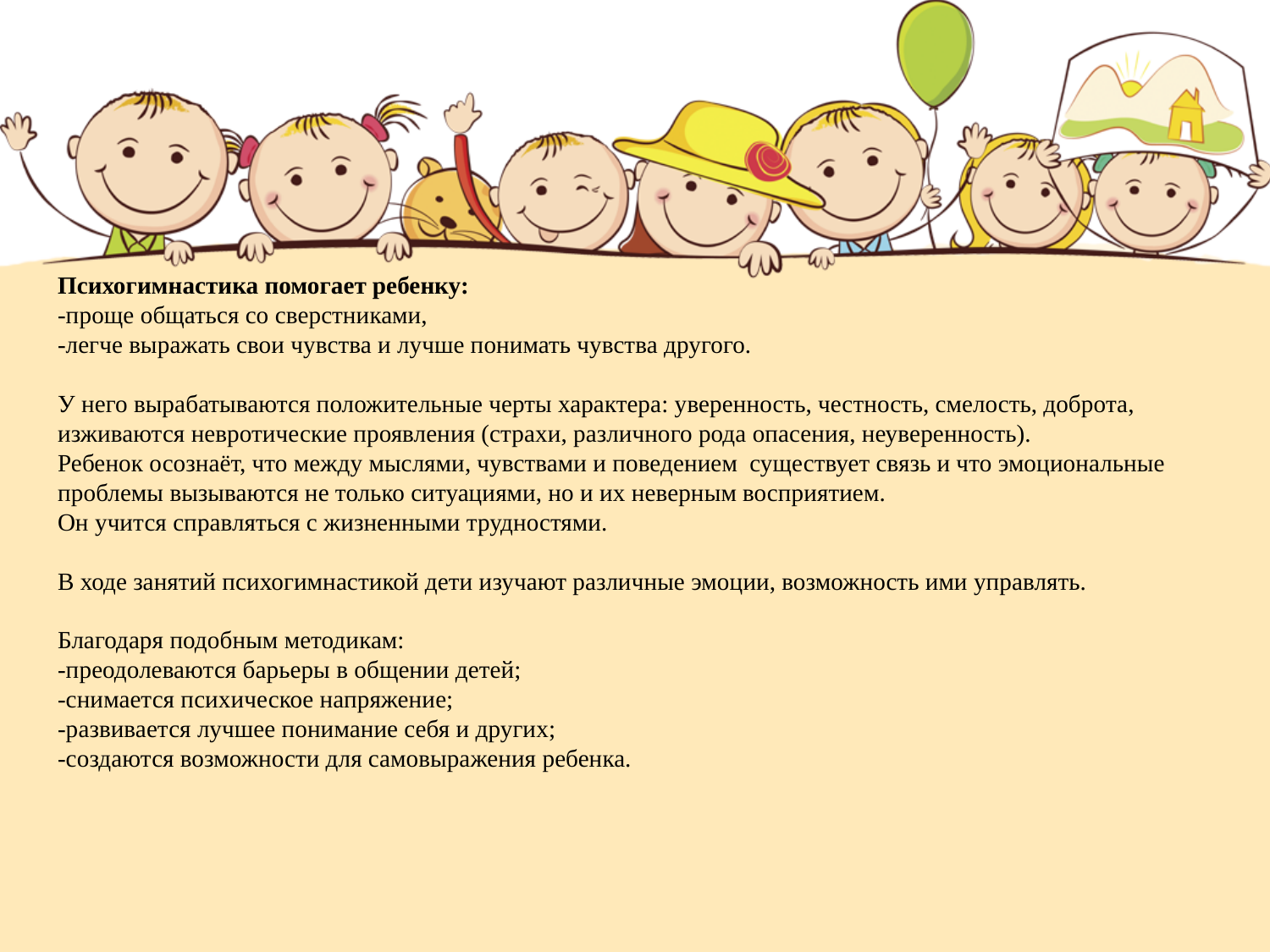

# Психогимнастика помогает ребенку: -проще общаться со сверстниками, -легче выражать свои чувства и лучше понимать чувства другого. У него вырабатываются положительные черты характера: уверенность, честность, смелость, доброта,   изживаются невротические проявления (страхи, различного рода опасения, неуверенность). Ребенок осознаёт, что между мыслями, чувствами и поведением  существует связь и что эмоциональные проблемы вызываются не только ситуациями, но и их неверным восприятием. Он учится справляться с жизненными трудностями. В ходе занятий психогимнастикой дети изучают различные эмоции, возможность ими управлять. Благодаря подобным методикам: -преодолеваются барьеры в общении детей; -снимается психическое напряжение; -развивается лучшее понимание себя и других; -создаются возможности для самовыражения ребенка.